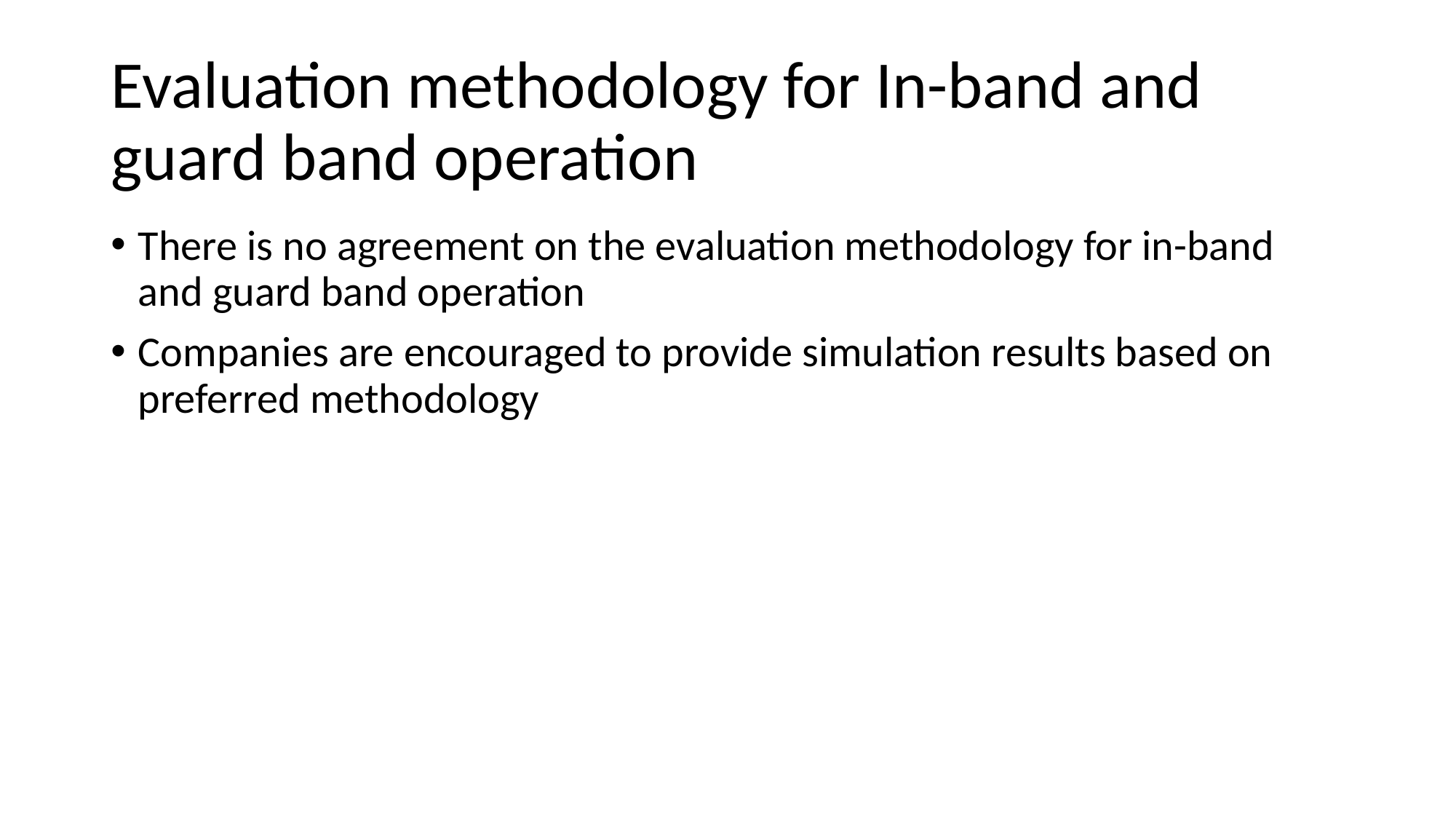

# Evaluation methodology for In-band and guard band operation
There is no agreement on the evaluation methodology for in-band and guard band operation
Companies are encouraged to provide simulation results based on preferred methodology